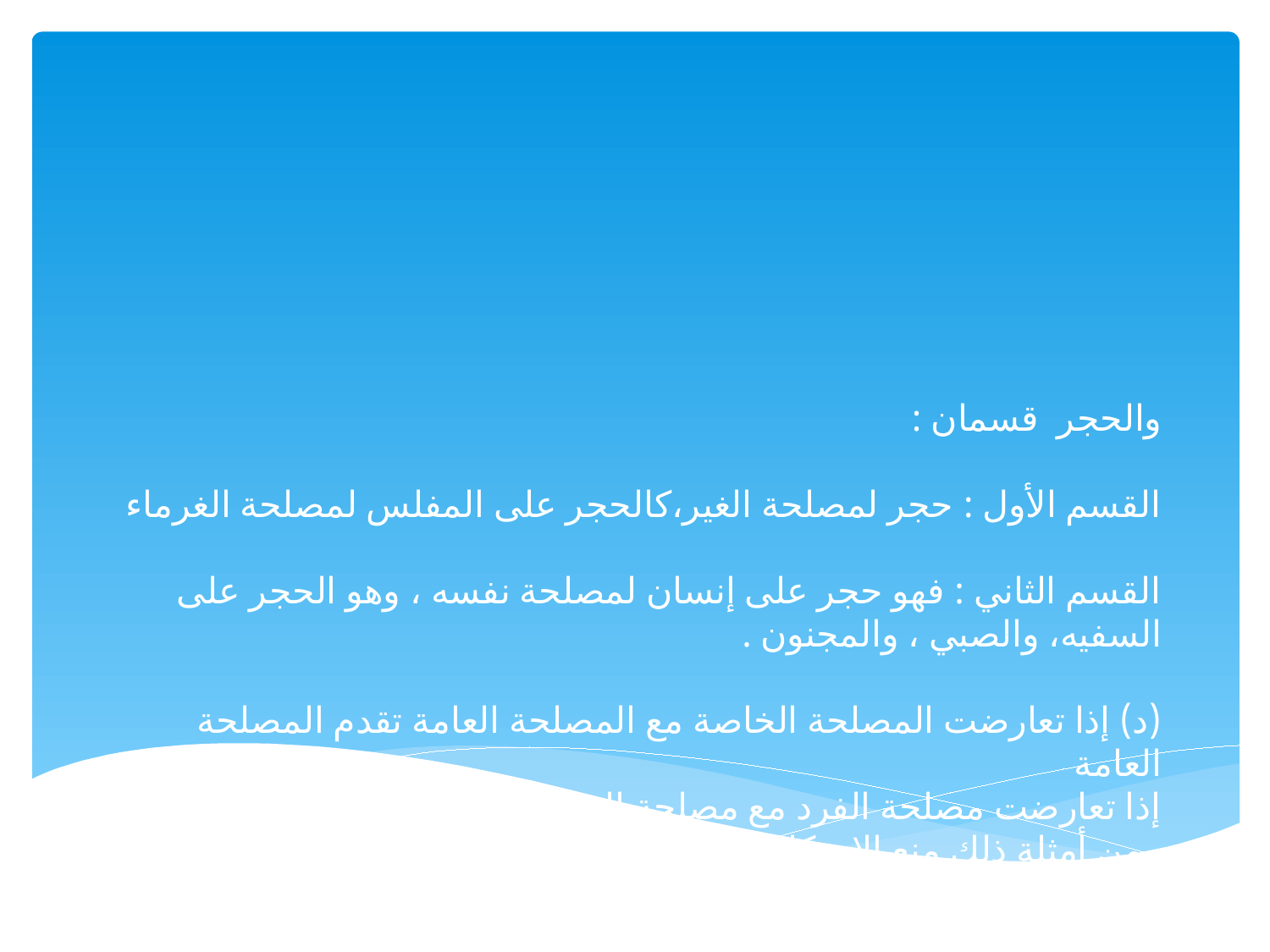

# والحجر  قسمان : القسم الأول : حجر لمصلحة الغير،كالحجر على المفلس لمصلحة الغرماء القسم الثاني : فهو حجر على إنسان لمصلحة نفسه ، وهو الحجر على  السفيه، والصبي ، والمجنون .   (د) إذا تعارضت المصلحة الخاصة مع المصلحة العامة تقدم المصلحة العامة إذا تعارضت مصلحة الفرد مع مصلحة المجتمع فتقدم مصلحة المجتمع . ومن أمثلة ذلك منع الاحتكار بمعناه الشرعي ، الذي يقصد به الامتناع عن بيع سلعة أو خدمة مما يؤدي منعه إلى الأضرار بالناس